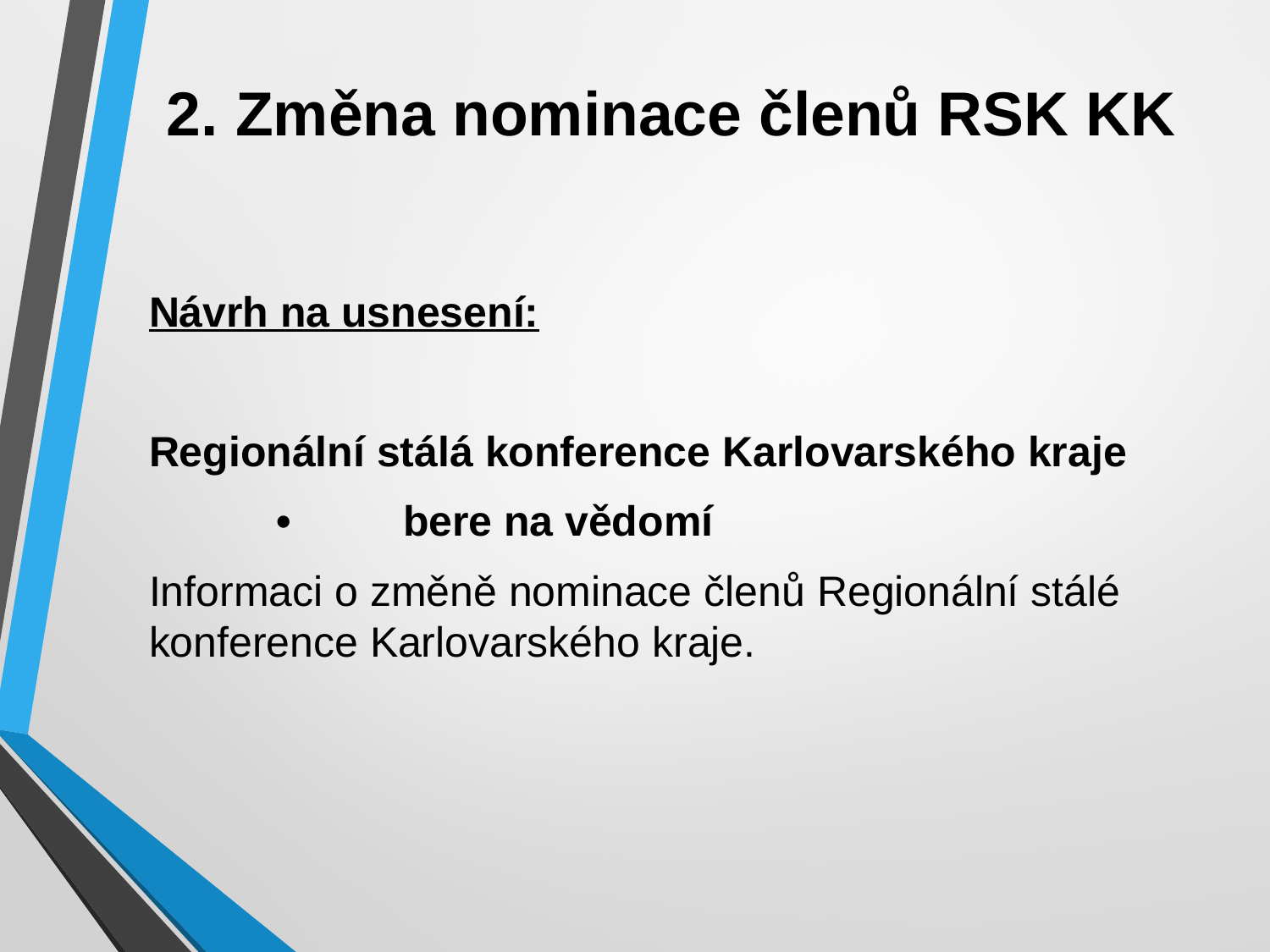

# 2. Změna nominace členů RSK KK
Návrh na usnesení:

Regionální stálá konference Karlovarského kraje
	•	bere na vědomí
Informaci o změně nominace členů Regionální stálé konference Karlovarského kraje.